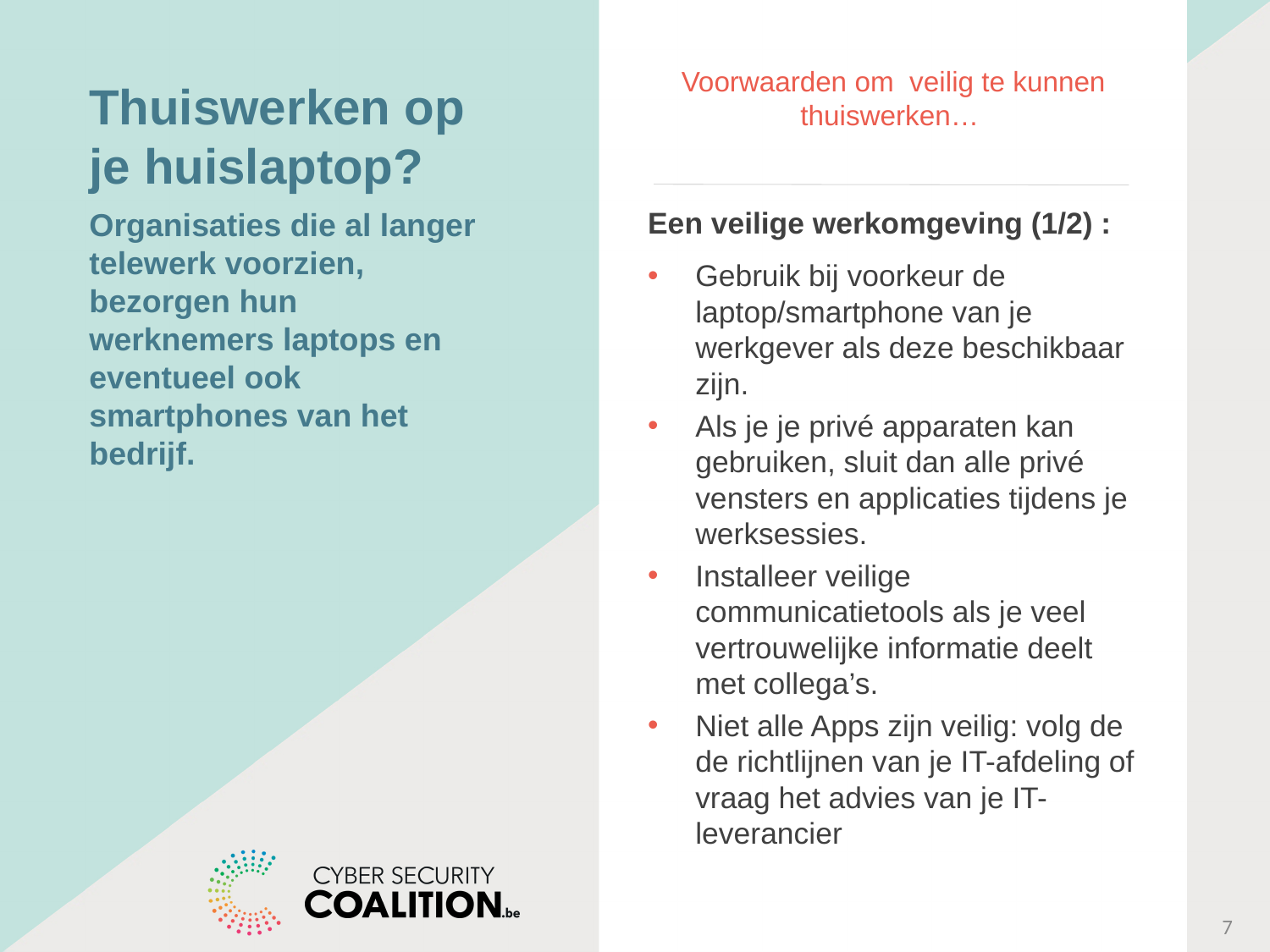

# Voorwaarden om  veilig te kunnen thuiswerken…
Thuiswerken op je huislaptop?
Organisaties die al langer telewerk voorzien, bezorgen hun werknemers laptops en eventueel ook smartphones van het bedrijf.
Een veilige werkomgeving (1/2) :
Gebruik bij voorkeur de laptop/smartphone van je werkgever als deze beschikbaar zijn.
Als je je privé apparaten kan gebruiken, sluit dan alle privé vensters en applicaties tijdens je werksessies.
Installeer veilige communicatietools als je veel vertrouwelijke informatie deelt met collega’s.
Niet alle Apps zijn veilig: volg de  de richtlijnen van je IT-afdeling of vraag het advies van je IT-leverancier
7